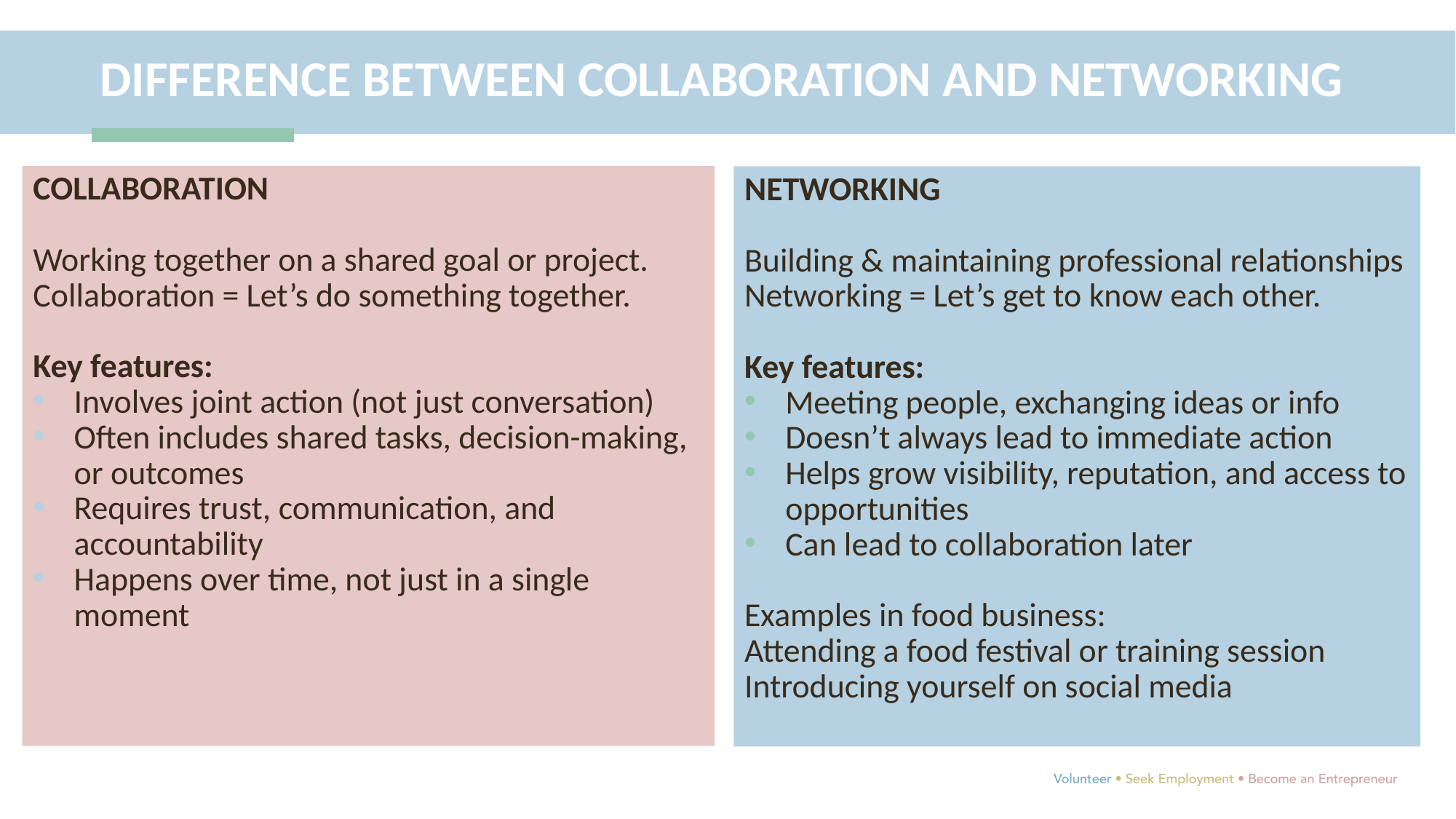

DIFFERENCE BETWEEN COLLABORATION AND NETWORKING
COLLABORATION

Working together on a shared goal or project.
Collaboration = Let’s do something together.

Key features:
Involves joint action (not just conversation)
Often includes shared tasks, decision-making, or outcomes
Requires trust, communication, and accountability
Happens over time, not just in a single moment

NETWORKING

Building & maintaining professional relationships
Networking = Let’s get to know each other.

Key features:
Meeting people, exchanging ideas or info
Doesn’t always lead to immediate action
Helps grow visibility, reputation, and access to opportunities
Can lead to collaboration later

Examples in food business:
Attending a food festival or training session
Introducing yourself on social media